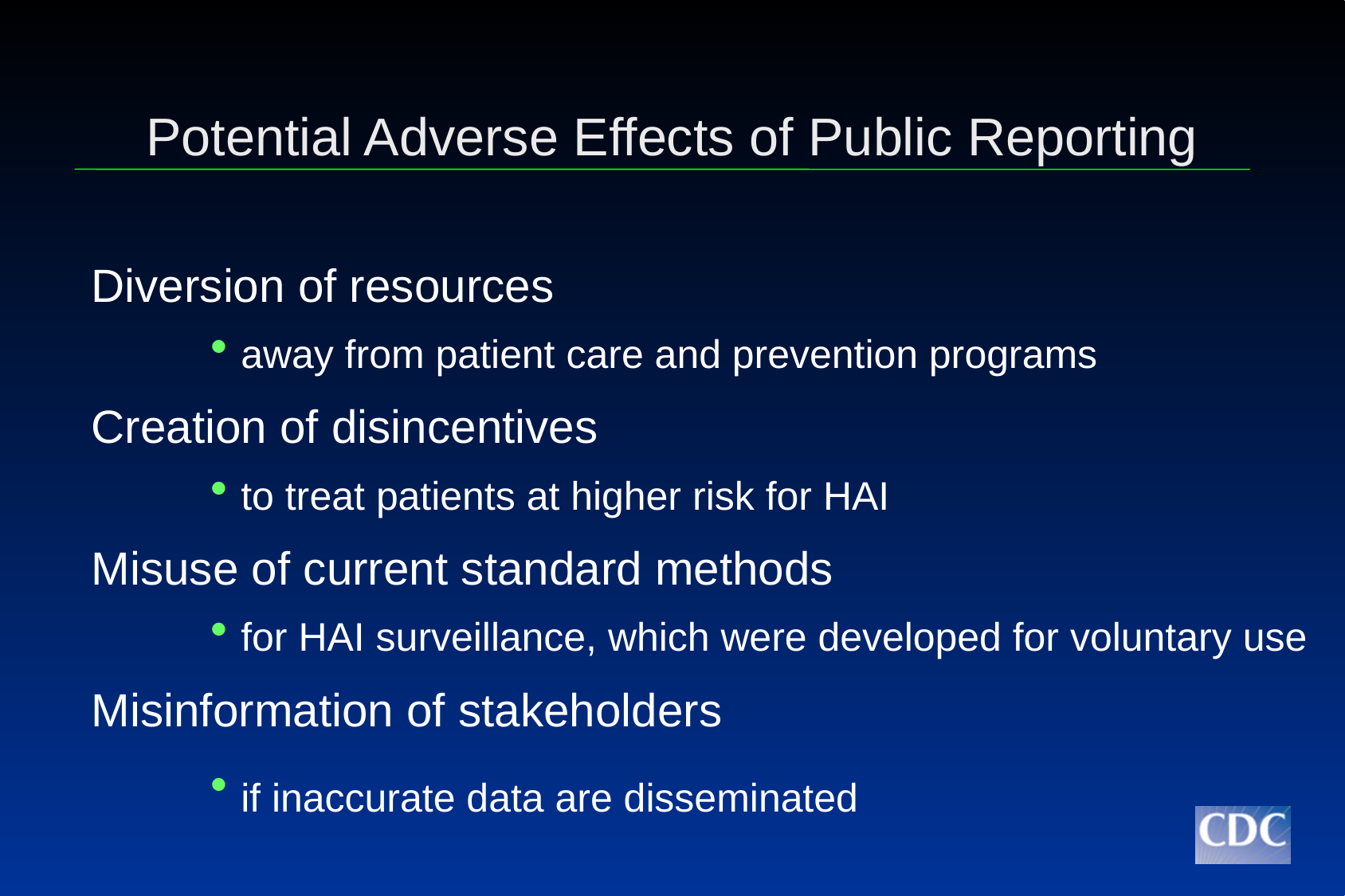

# Potential Adverse Effects of Public Reporting

Diversion of resources
away from patient care and prevention programs
Creation of disincentives
to treat patients at higher risk for HAI
Misuse of current standard methods
for HAI surveillance, which were developed for voluntary use
Misinformation of stakeholders
if inaccurate data are disseminated